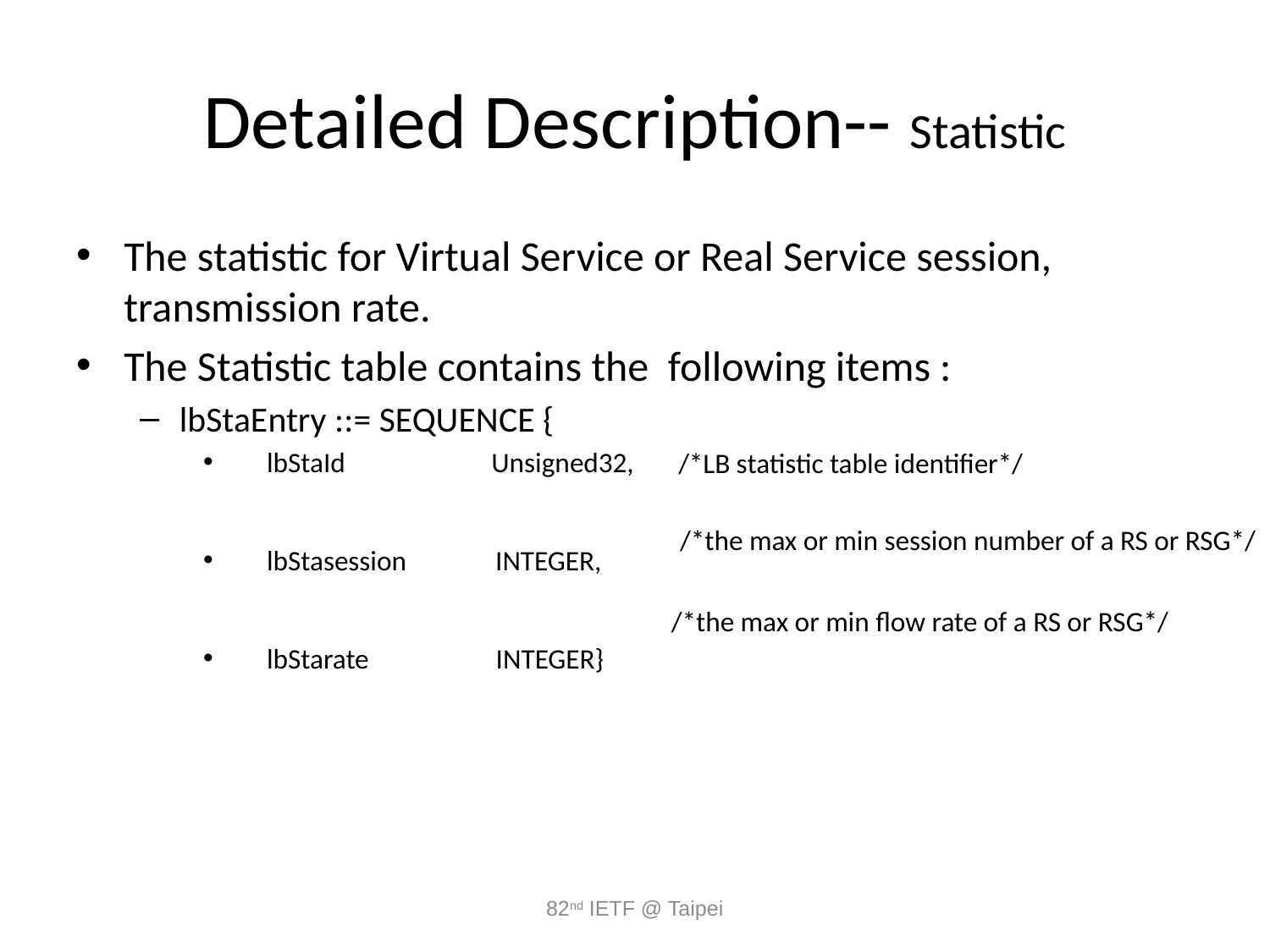

# Detailed Description-- Statistic
The statistic for Virtual Service or Real Service session, transmission rate.
The Statistic table contains the  following items :
lbStaEntry ::= SEQUENCE {
     lbStaId                       Unsigned32,

     lbStasession              INTEGER,

     lbStarate                    INTEGER}
/*LB statistic table identifier*/
/*the max or min session number of a RS or RSG*/
/*the max or min flow rate of a RS or RSG*/
82nd IETF @ Taipei